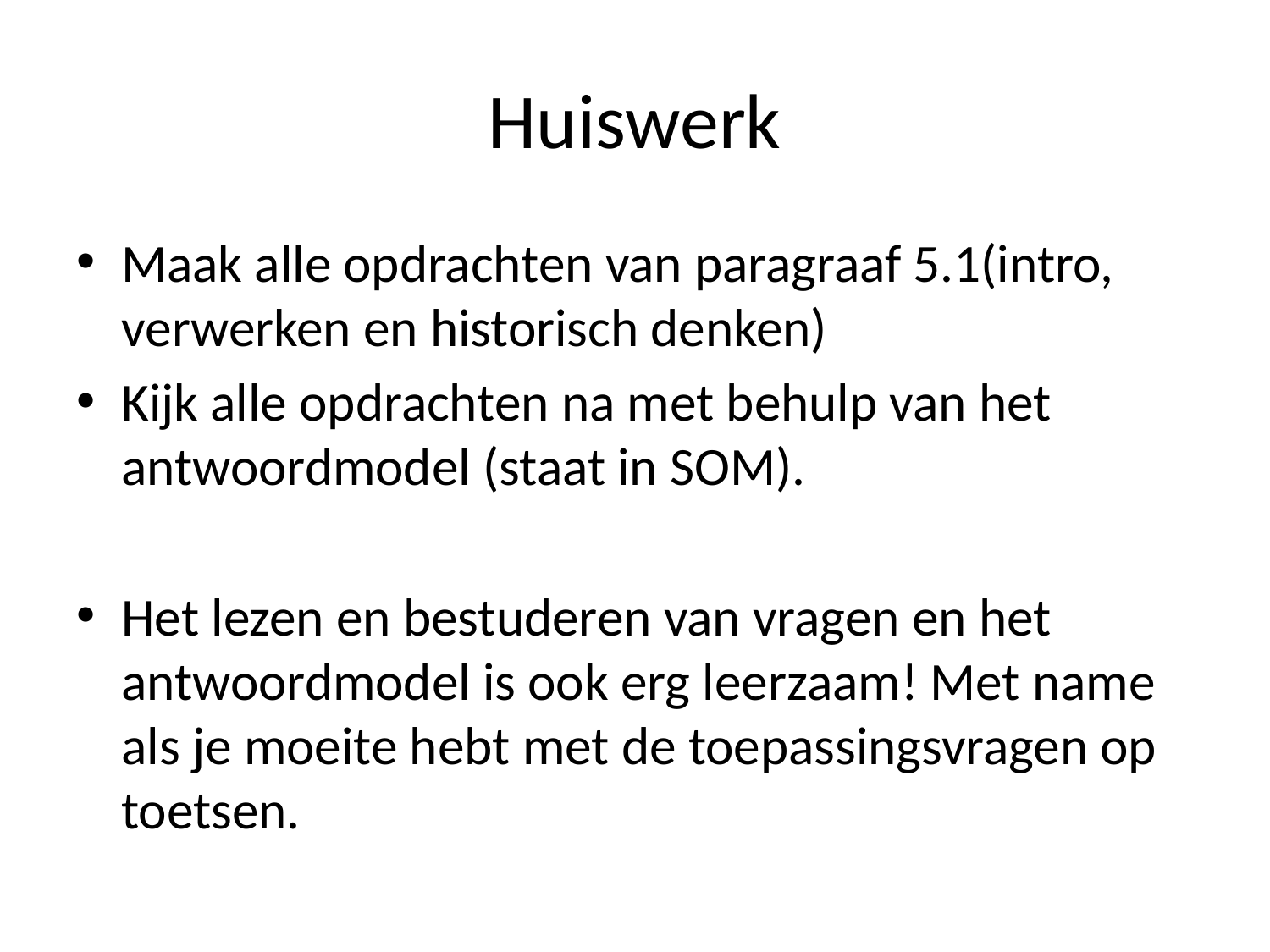

# Huiswerk
Maak alle opdrachten van paragraaf 5.1(intro, verwerken en historisch denken)
Kijk alle opdrachten na met behulp van het antwoordmodel (staat in SOM).

Het lezen en bestuderen van vragen en het antwoordmodel is ook erg leerzaam! Met name als je moeite hebt met de toepassingsvragen op toetsen.